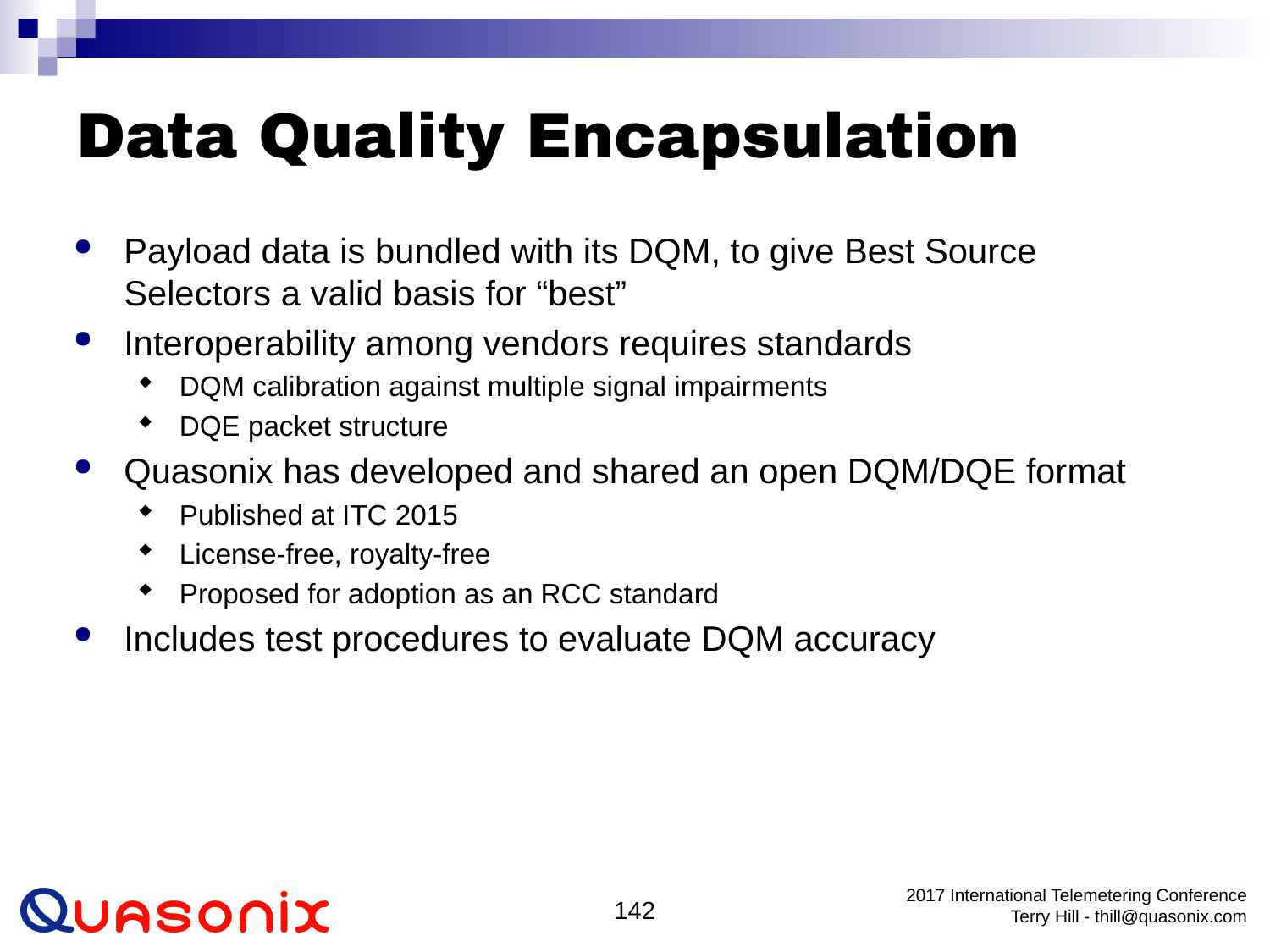

# Data Quality Encapsulation
Payload data is bundled with its DQM, to give Best Source Selectors a valid basis for “best”
Interoperability among vendors requires standards
DQM calibration against multiple signal impairments
DQE packet structure
Quasonix has developed and shared an open DQM/DQE format
Published at ITC 2015
License-free, royalty-free
Proposed for adoption as an RCC standard
Includes test procedures to evaluate DQM accuracy